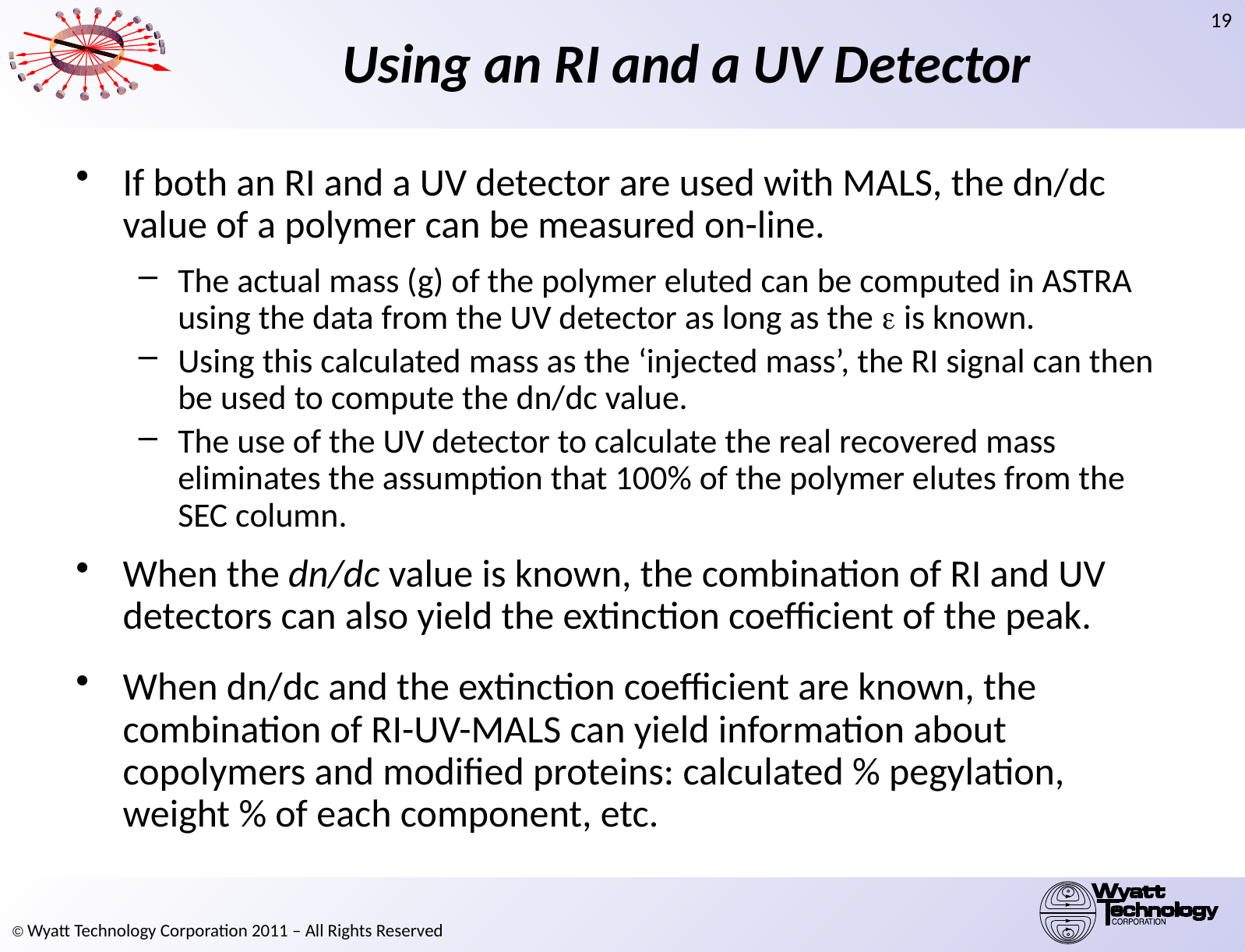

# Using an RI and a UV Detector
If both an RI and a UV detector are used with MALS, the dn/dc value of a polymer can be measured on-line.
The actual mass (g) of the polymer eluted can be computed in ASTRA using the data from the UV detector as long as the ε is known.
Using this calculated mass as the ‘injected mass’, the RI signal can then be used to compute the dn/dc value.
The use of the UV detector to calculate the real recovered mass eliminates the assumption that 100% of the polymer elutes from the SEC column.
When the dn/dc value is known, the combination of RI and UV detectors can also yield the extinction coefficient of the peak.
When dn/dc and the extinction coefficient are known, the combination of RI-UV-MALS can yield information about copolymers and modified proteins: calculated % pegylation, weight % of each component, etc.